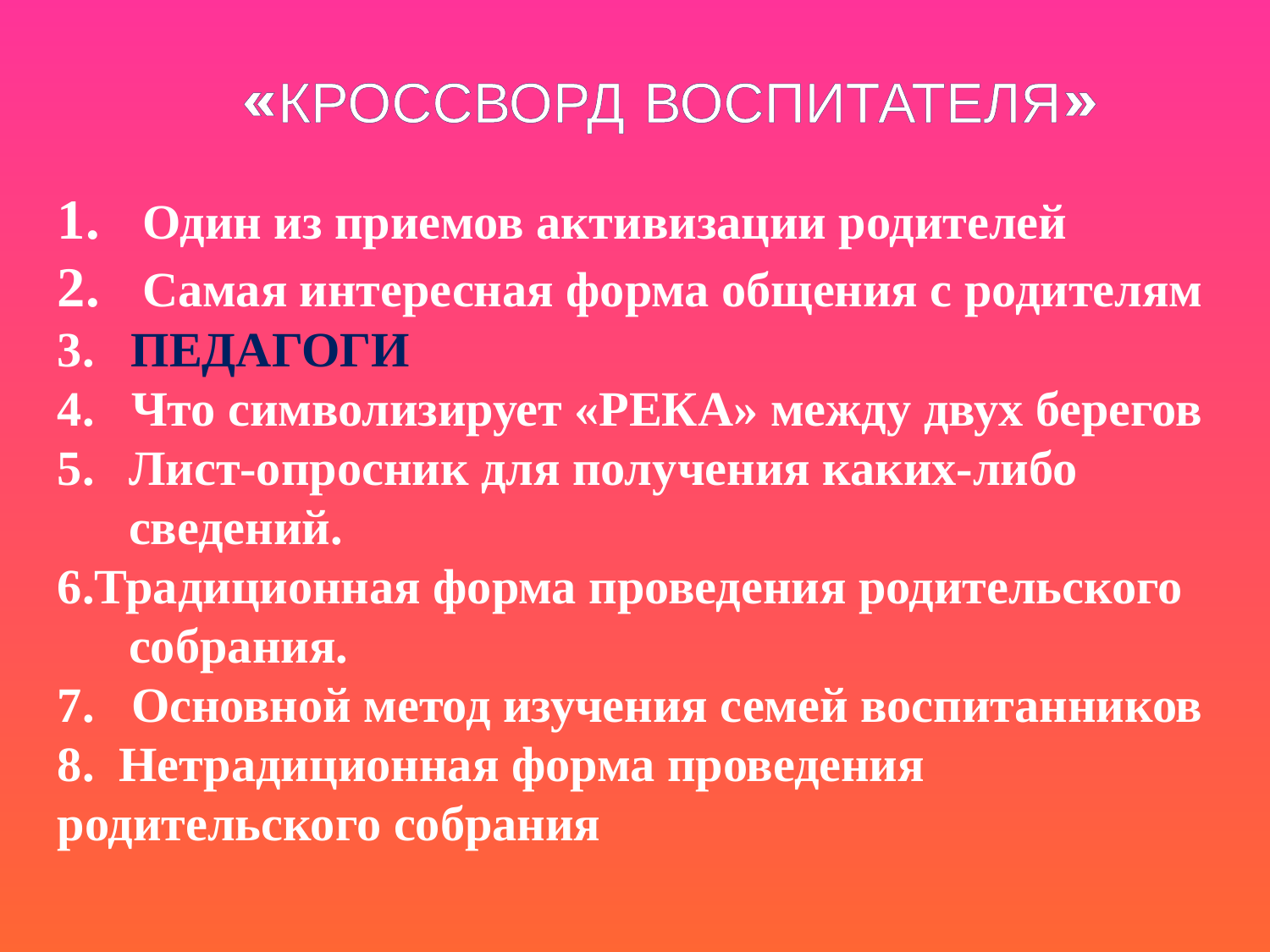

«Кроссворд воспитателя»
1.   Один из приемов активизации родителей
2.   Самая интересная форма общения с родителям
3.   ПЕДАГОГИ
4.   Что символизирует «РЕКА» между двух берегов
Лист-опросник для получения каких-либо сведений.
6.Традиционная форма проведения родительского собрания.
7.   Основной метод изучения семей воспитанников 8.  Нетрадиционная форма проведения родительского собрания